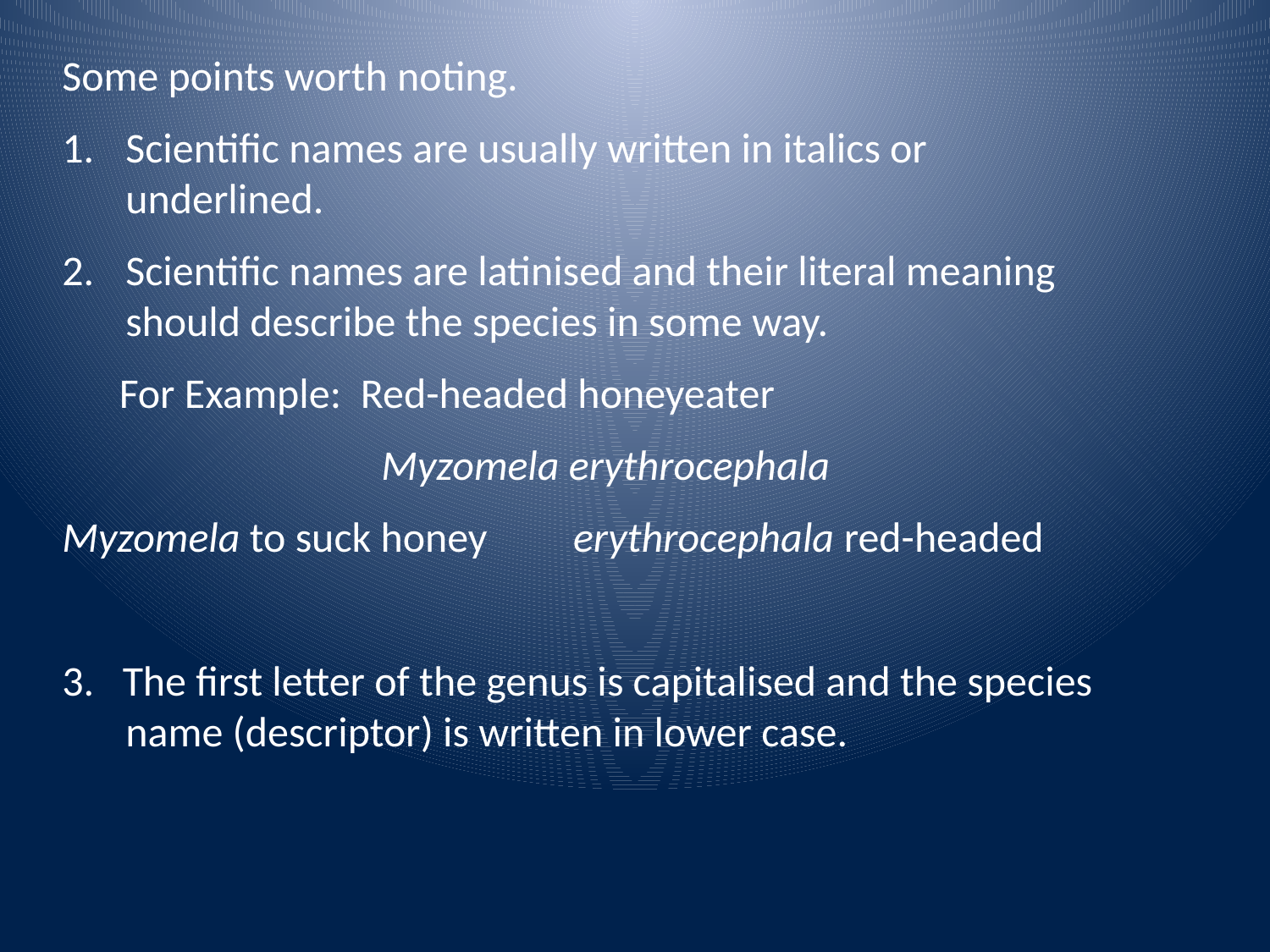

Some points worth noting.
Scientific names are usually written in italics or underlined.
Scientific names are latinised and their literal meaning should describe the species in some way.
      For Example:  Red-headed honeyeater
   Myzomela erythrocephala
Myzomela to suck honey         erythrocephala red-headed

3.   The first letter of the genus is capitalised and the species name (descriptor) is written in lower case.